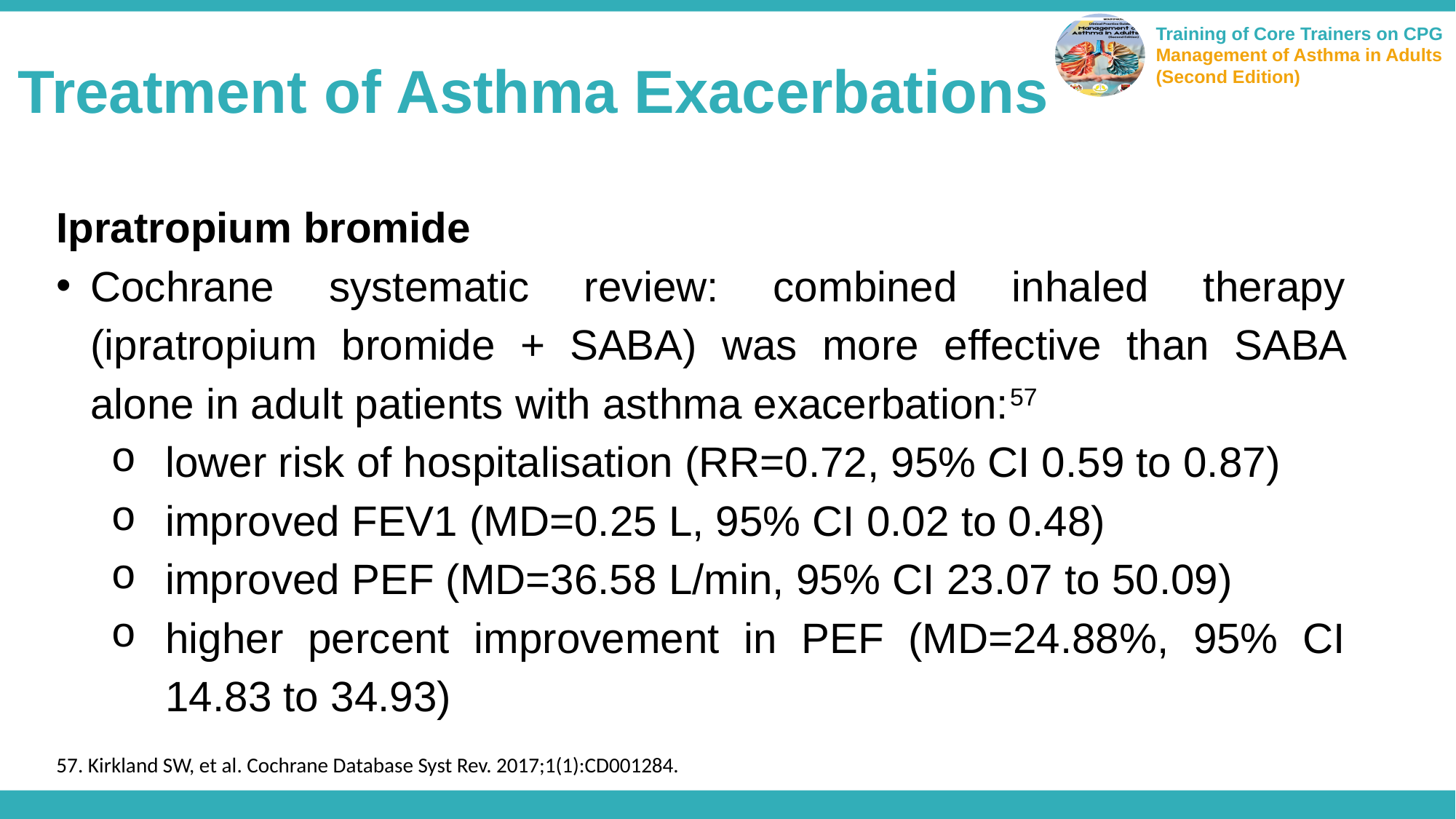

Treatment of Asthma Exacerbations
Ipratropium bromide
Cochrane systematic review: combined inhaled therapy (ipratropium bromide + SABA) was more effective than SABA alone in adult patients with asthma exacerbation:57
lower risk of hospitalisation (RR=0.72, 95% CI 0.59 to 0.87)
improved FEV1 (MD=0.25 L, 95% CI 0.02 to 0.48)
improved PEF (MD=36.58 L/min, 95% CI 23.07 to 50.09)
higher percent improvement in PEF (MD=24.88%, 95% CI 14.83 to 34.93)

57. Kirkland SW, et al. Cochrane Database Syst Rev. 2017;1(1):CD001284.